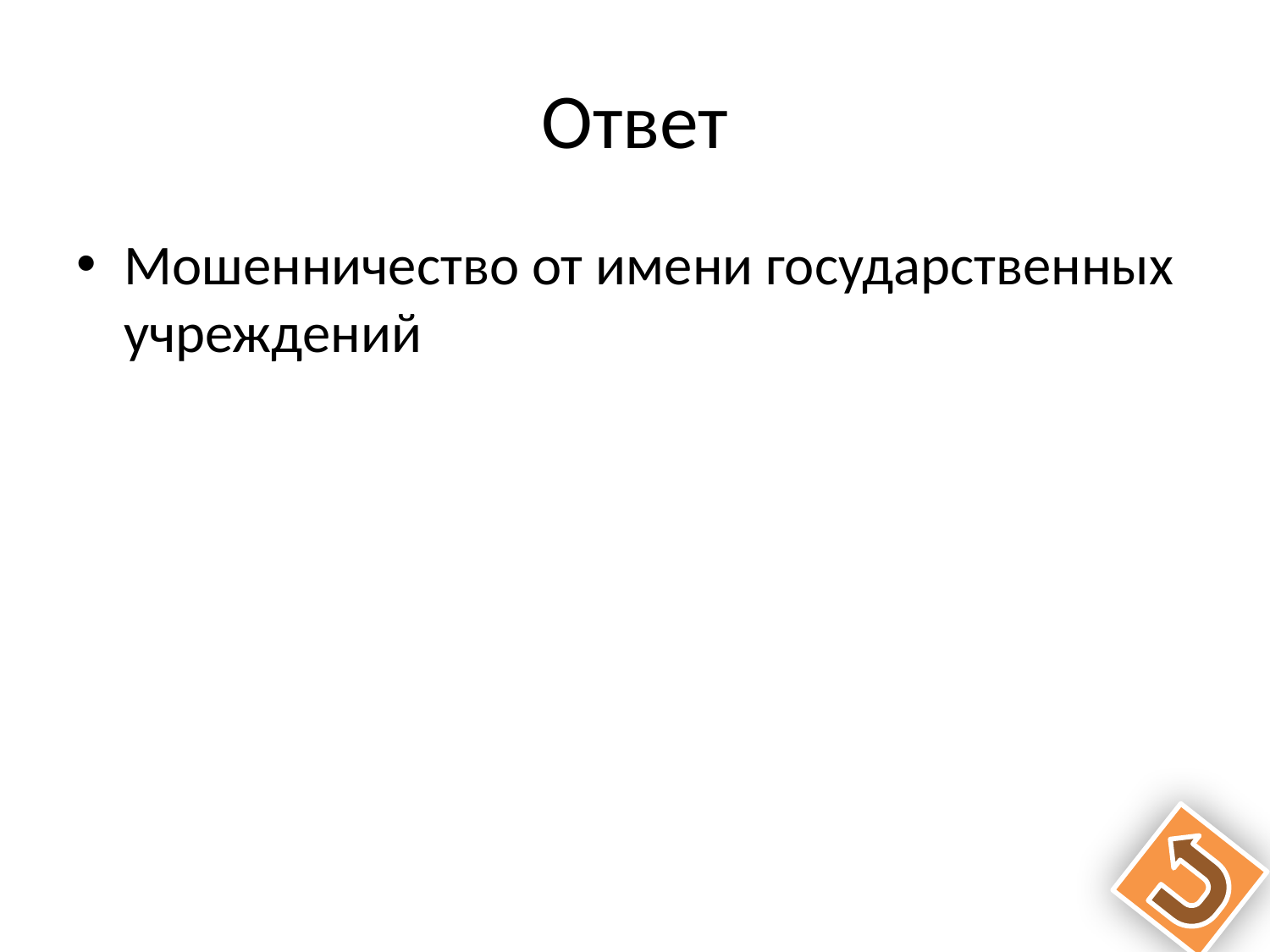

# Ответ
Мошенничество от имени государственных учреждений